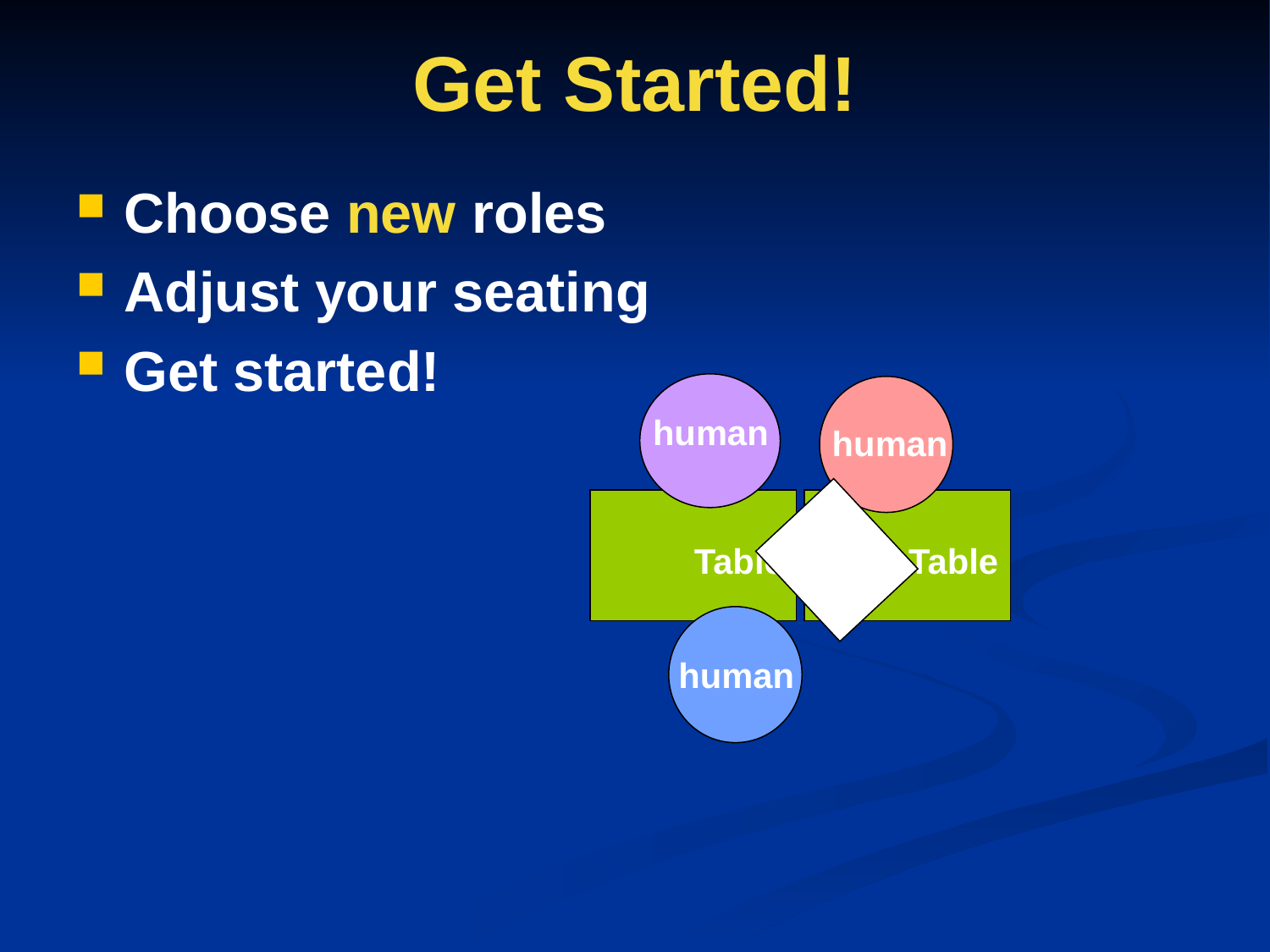

# Get Started!
Choose new roles
Adjust your seating
Get started!

human
human

Table

Table

human